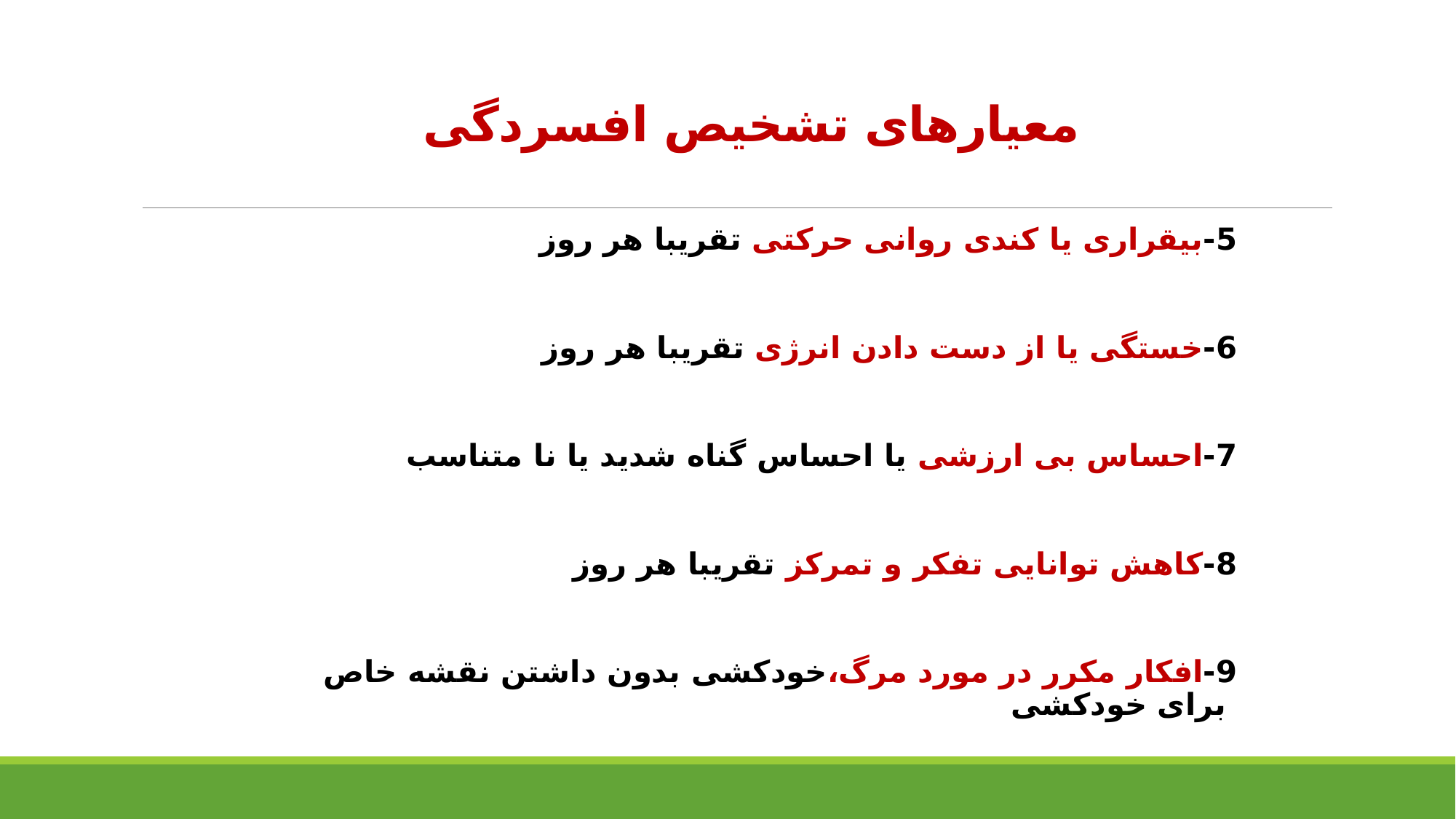

# معیارهای تشخیص افسردگی
5-بیقراری یا کندی روانی حرکتی تقریبا هر روز

6-خستگی یا از دست دادن انرژی تقریبا هر روز

7-احساس بی ارزشی یا احساس گناه شدید یا نا متناسب

8-کاهش توانایی تفکر و تمرکز تقریبا هر روز

9-افکار مکرر در مورد مرگ،خودکشی بدون داشتن نقشه خاص برای خودکشی